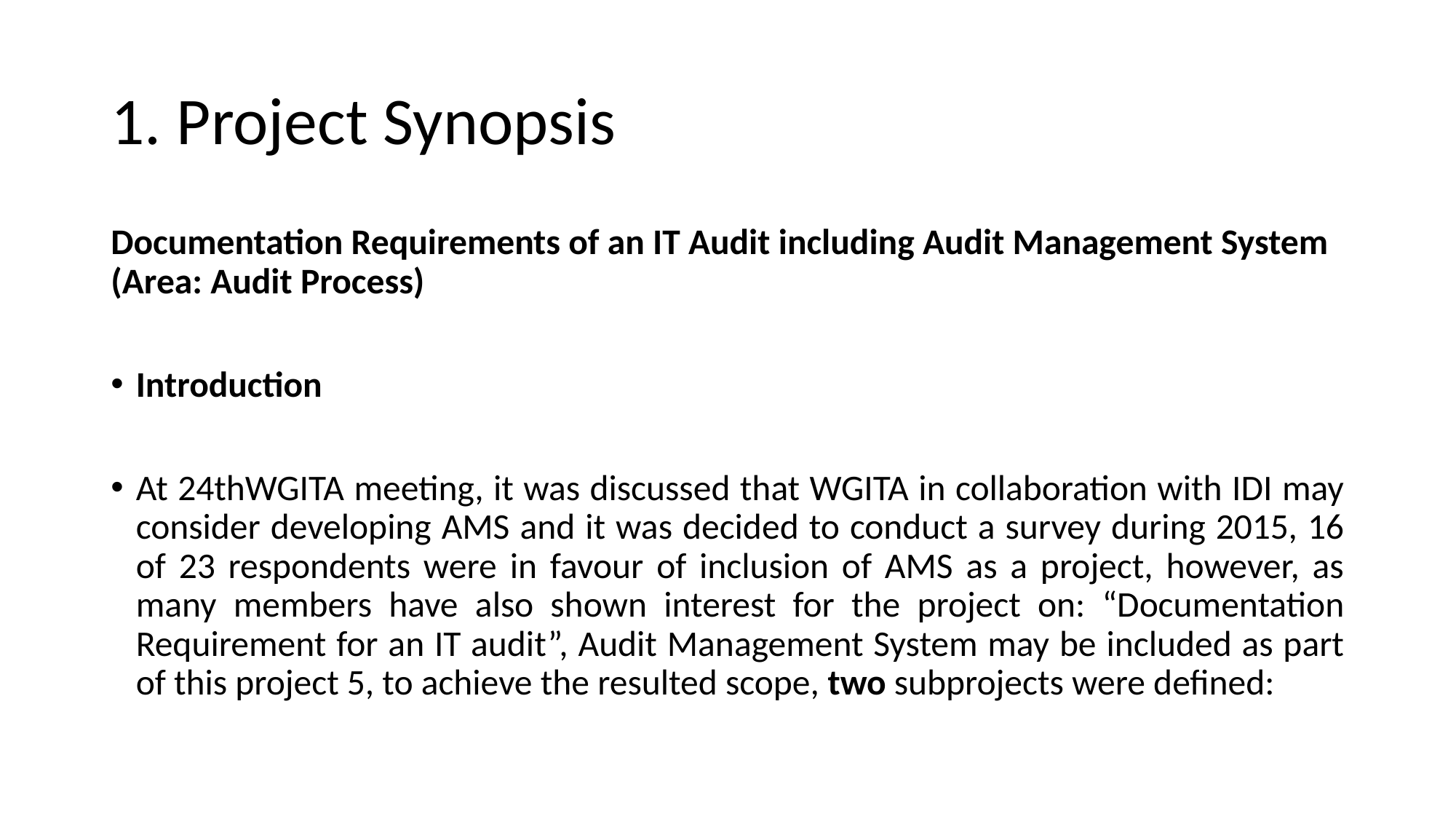

# 1. Project Synopsis
Documentation Requirements of an IT Audit including Audit Management System (Area: Audit Process)

Introduction

At 24thWGITA meeting, it was discussed that WGITA in collaboration with IDI may consider developing AMS and it was decided to conduct a survey during 2015, 16 of 23 respondents were in favour of inclusion of AMS as a project, however, as many members have also shown interest for the project on: “Documentation Requirement for an IT audit”, Audit Management System may be included as part of this project 5, to achieve the resulted scope, two subprojects were defined: